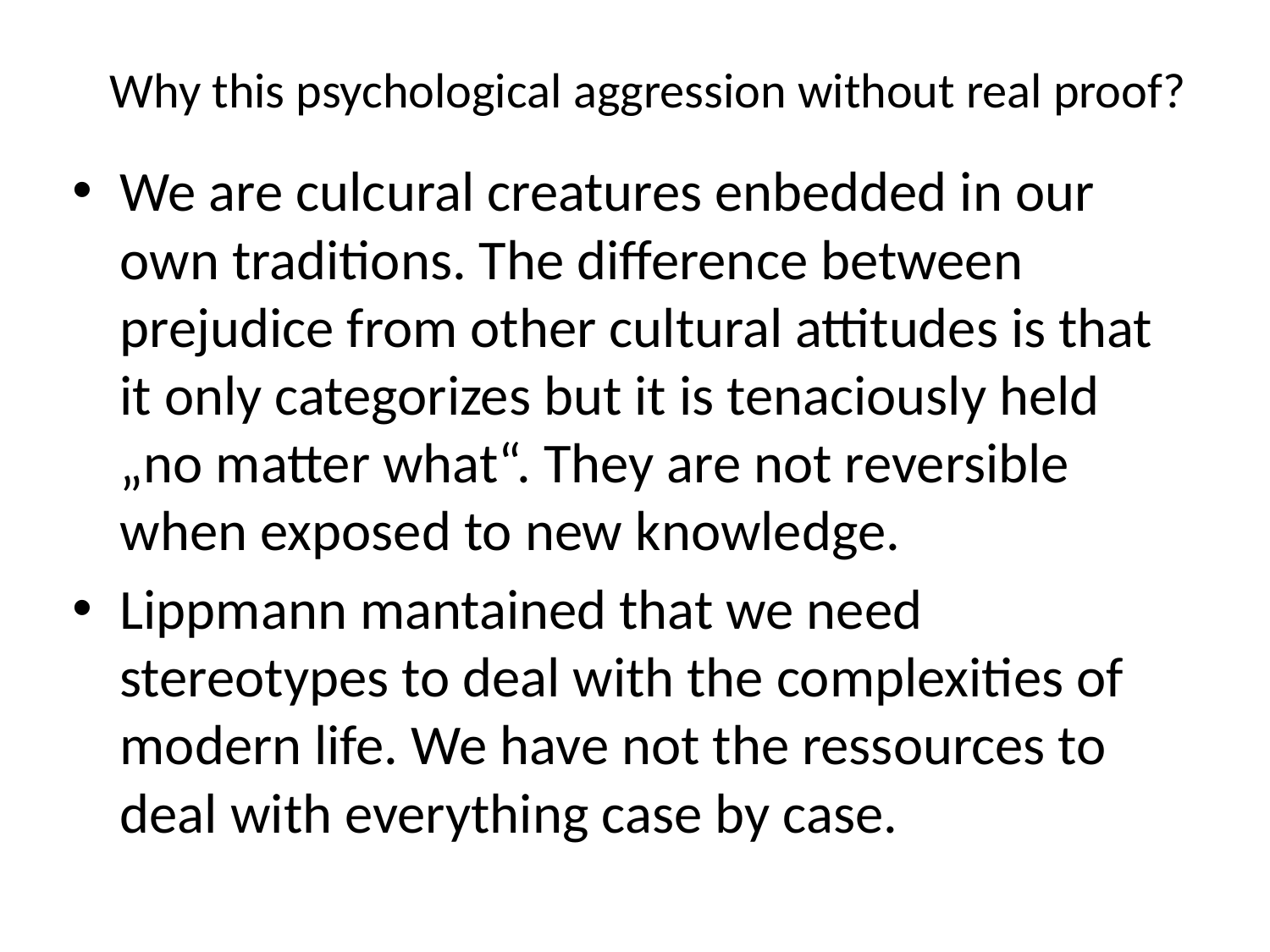

# Why this psychological aggression without real proof?
We are culcural creatures enbedded in our own traditions. The difference between prejudice from other cultural attitudes is that it only categorizes but it is tenaciously held „no matter what“. They are not reversible when exposed to new knowledge.
Lippmann mantained that we need stereotypes to deal with the complexities of modern life. We have not the ressources to deal with everything case by case.